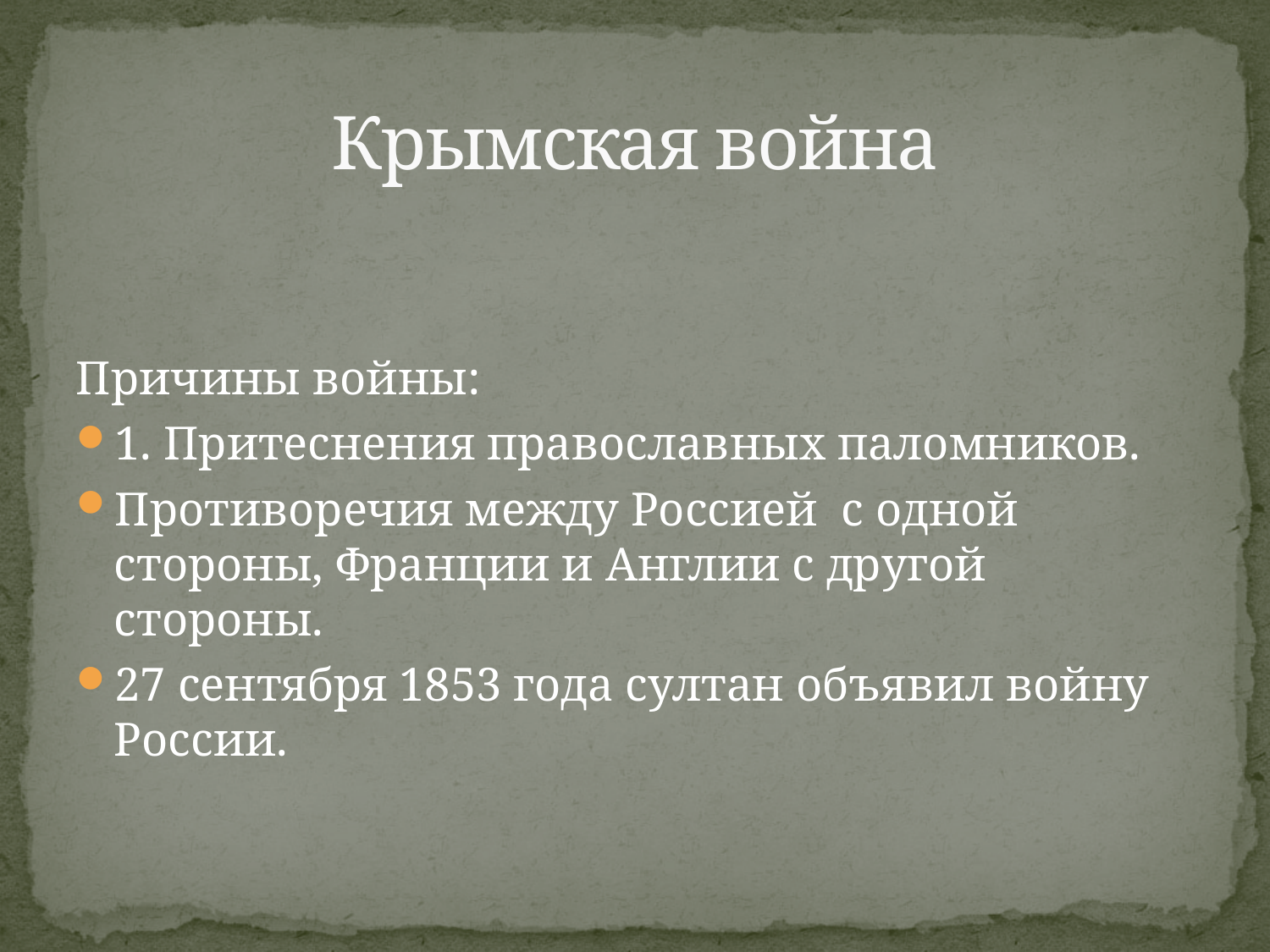

# Крымская война

Причины войны:
1. Притеснения православных паломников.
Противоречия между Россией  с одной стороны, Франции и Англии с другой стороны.
27 сентября 1853 года султан объявил войну России.